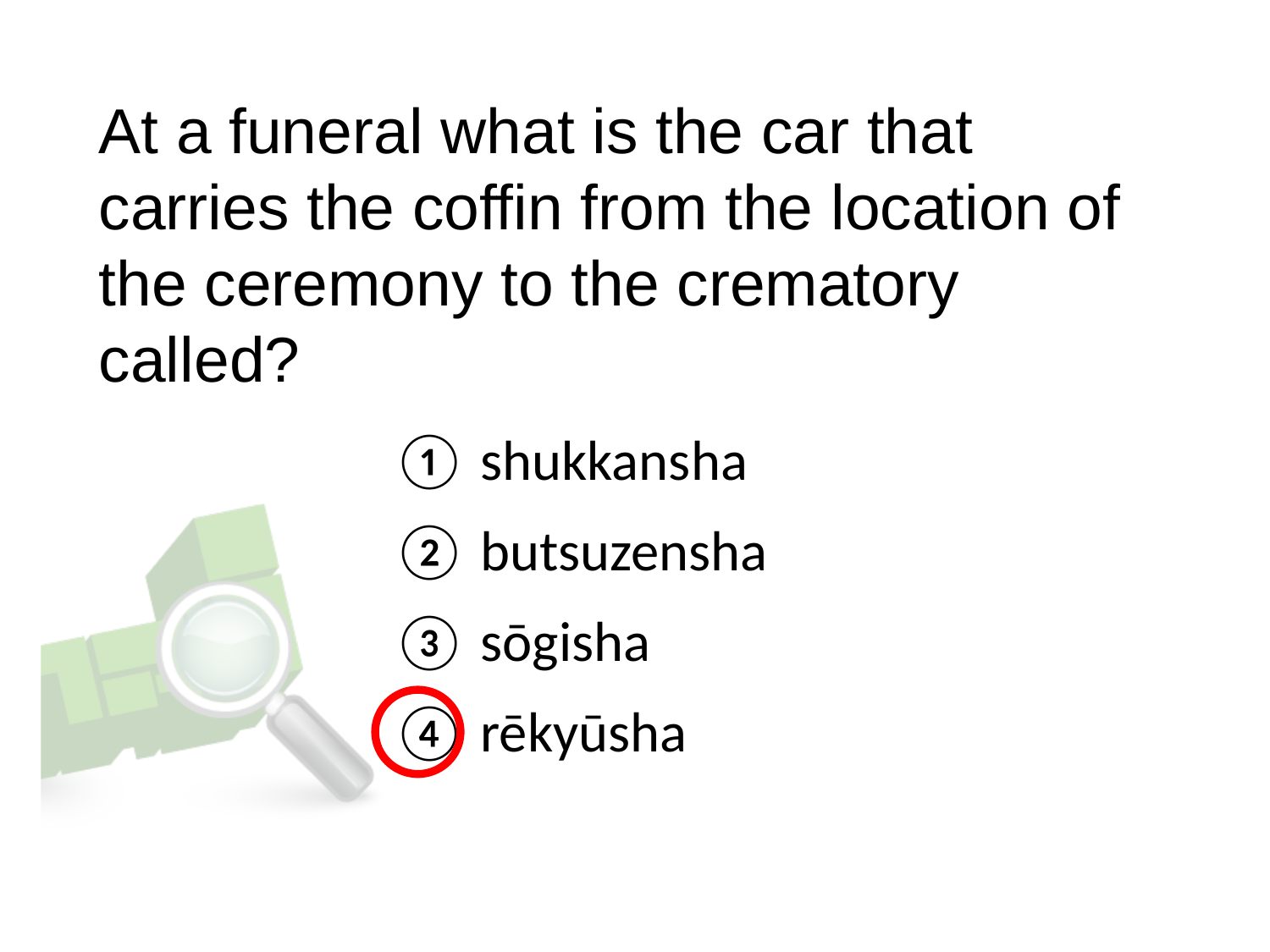

# At a funeral what is the car that carries the coffin from the location of the ceremony to the crematory called?
① shukkansha
② butsuzensha
③ sōgisha
④ rēkyūsha